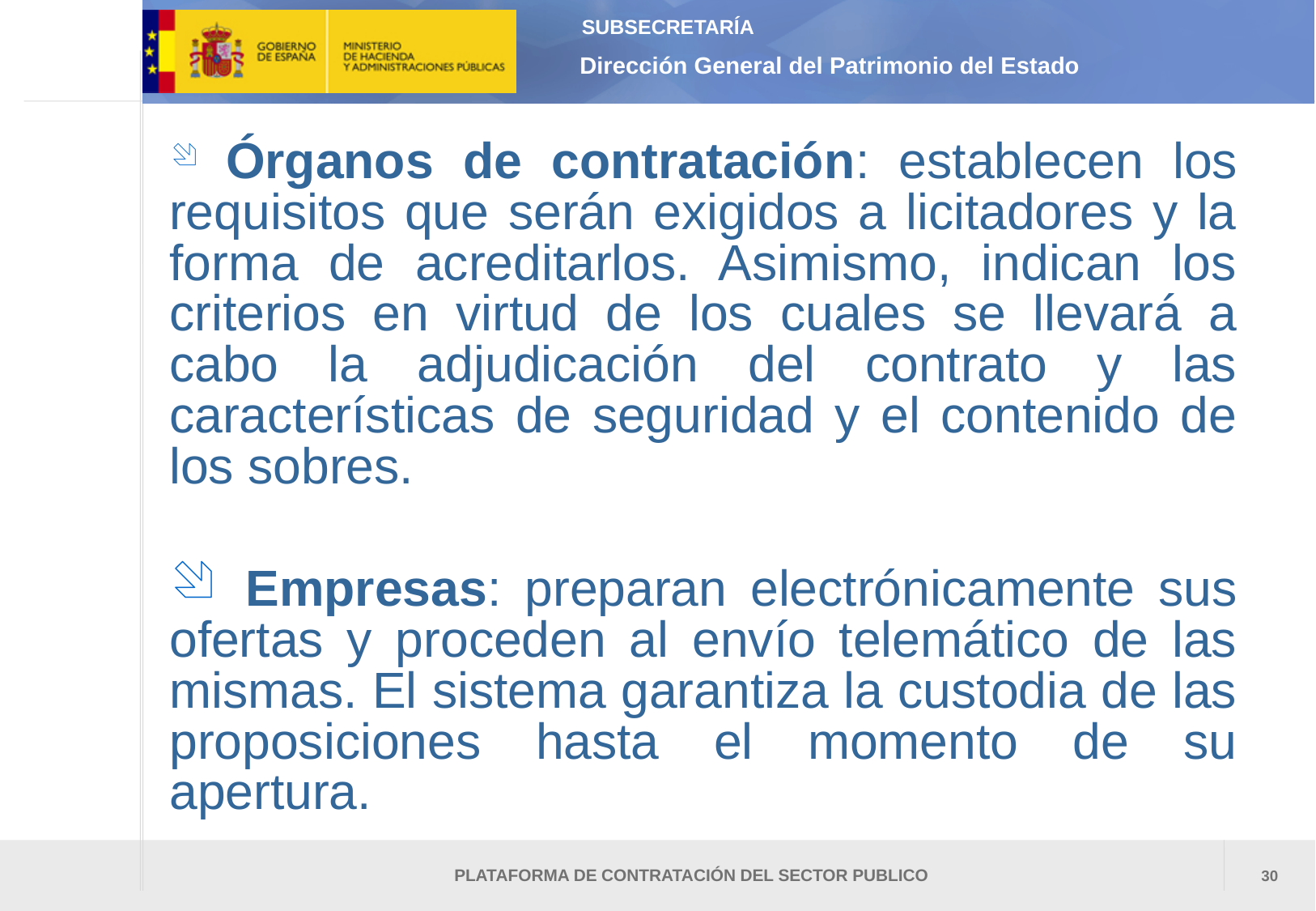

Órganos de contratación: establecen los requisitos que serán exigidos a licitadores y la forma de acreditarlos. Asimismo, indican los criterios en virtud de los cuales se llevará a cabo la adjudicación del contrato y las características de seguridad y el contenido de los sobres.

 Empresas: preparan electrónicamente sus ofertas y proceden al envío telemático de las mismas. El sistema garantiza la custodia de las proposiciones hasta el momento de su apertura.